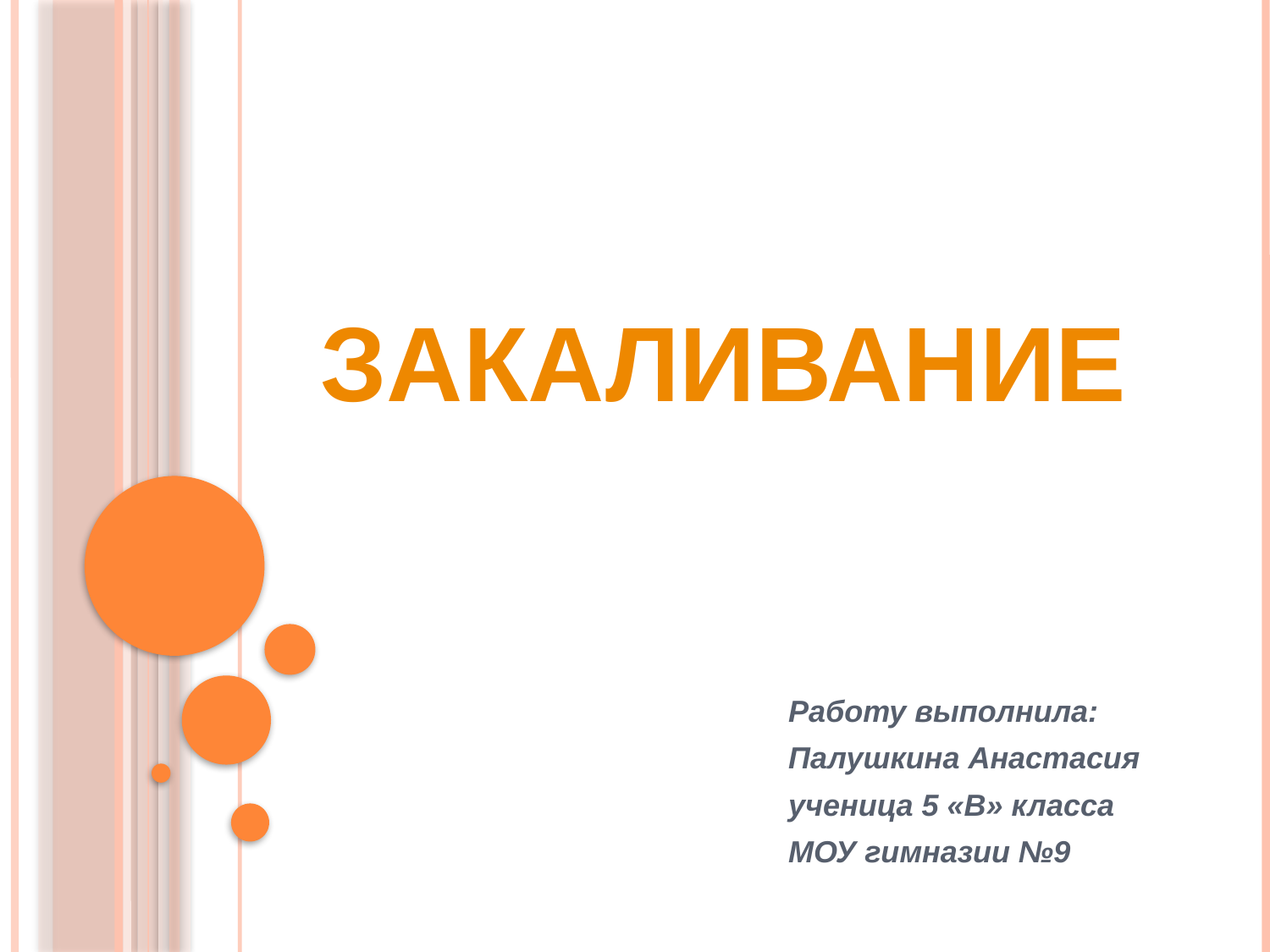

# Закаливание
Работу выполнила:
Палушкина Анастасия
ученица 5 «В» класса
МОУ гимназии №9